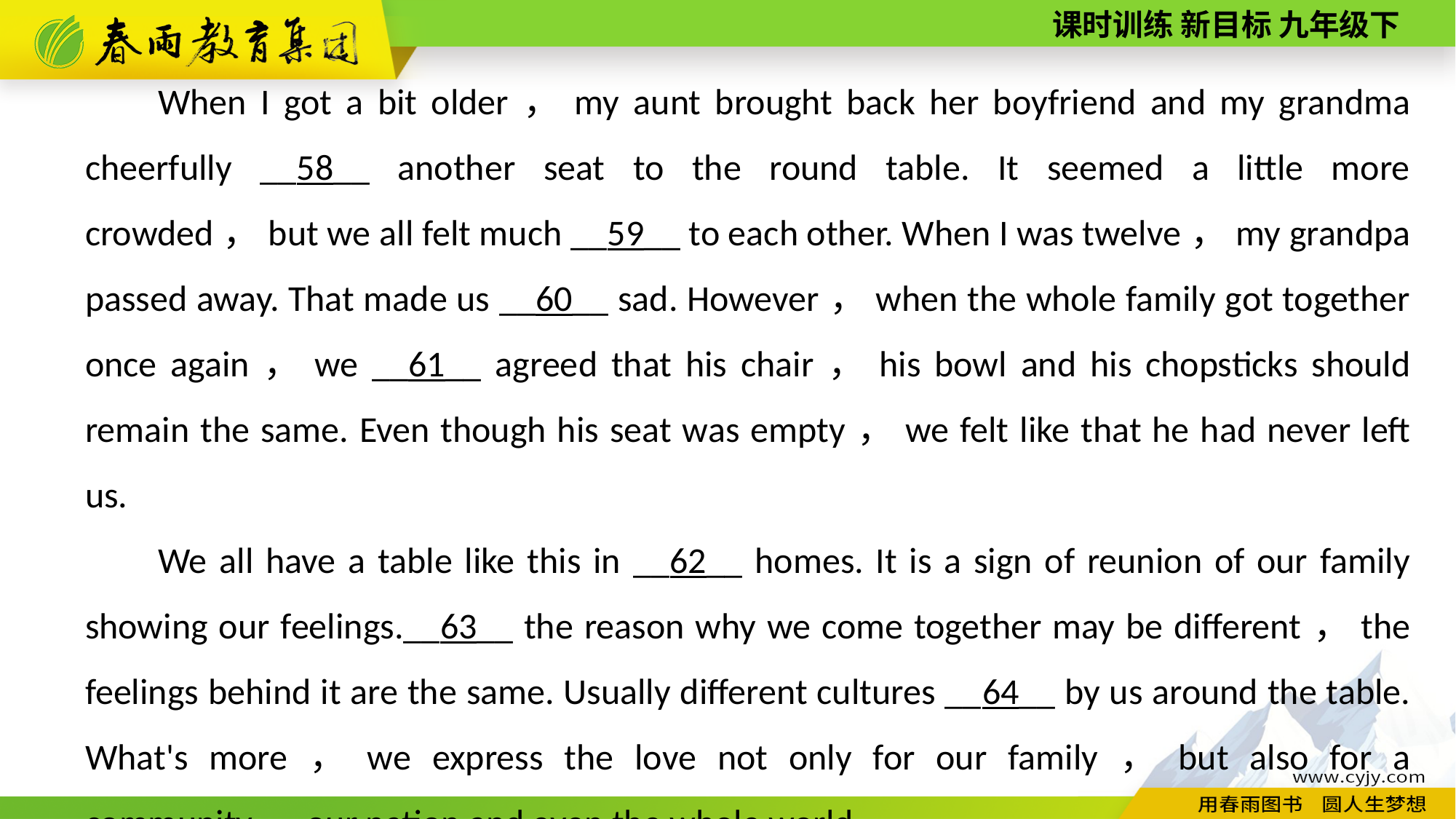

When I got a bit older，my aunt brought back her boyfriend and my grandma cheerfully __58__ another seat to the round table. It seemed a little more crowded，but we all felt much __59__ to each other. When I was twelve，my grandpa passed away. That made us __60__ sad. However，when the whole family got together once again，we __61__ agreed that his chair，his bowl and his chopsticks should remain the same. Even though his seat was empty，we felt like that he had never left us.
We all have a table like this in __62__ homes. It is a sign of reunion of our family showing our feelings.__63__ the reason why we come together may be different，the feelings behind it are the same. Usually different cultures __64__ by us around the table. What's more，we express the love not only for our family，but also for a community，our nation and even the whole world.